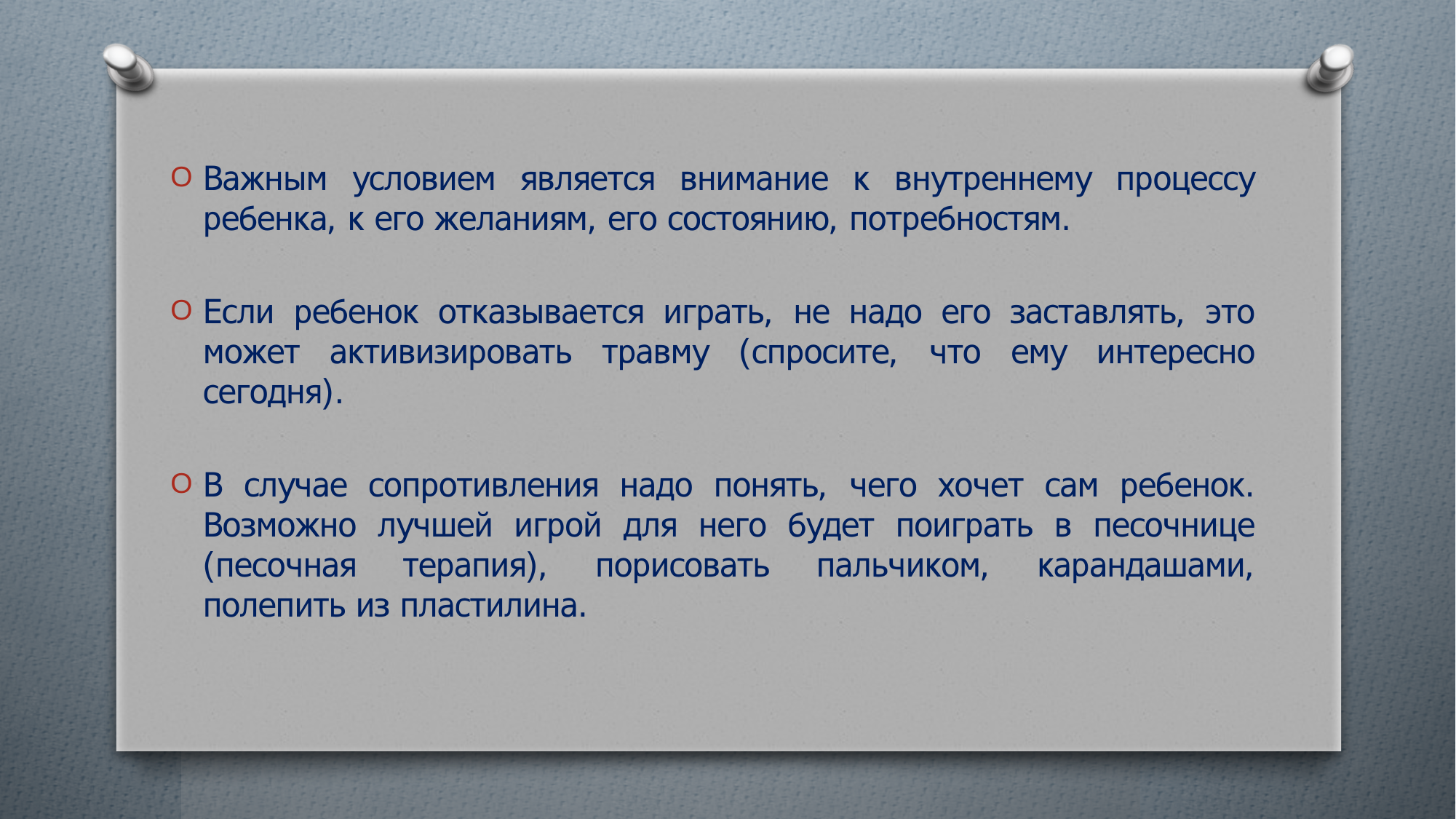

Важным условием является внимание к внутреннему процессу ребенка, к его желаниям, его состоянию, потребностям.

Если ребенок отказывается играть, не надо его заставлять, это может активизировать травму (спросите, что ему интересно сегодня).

В случае сопротивления надо понять, чего хочет сам ребенок. Возможно лучшей игрой для него будет поиграть в песочнице (песочная терапия), порисовать пальчиком, карандашами, полепить из пластилина.